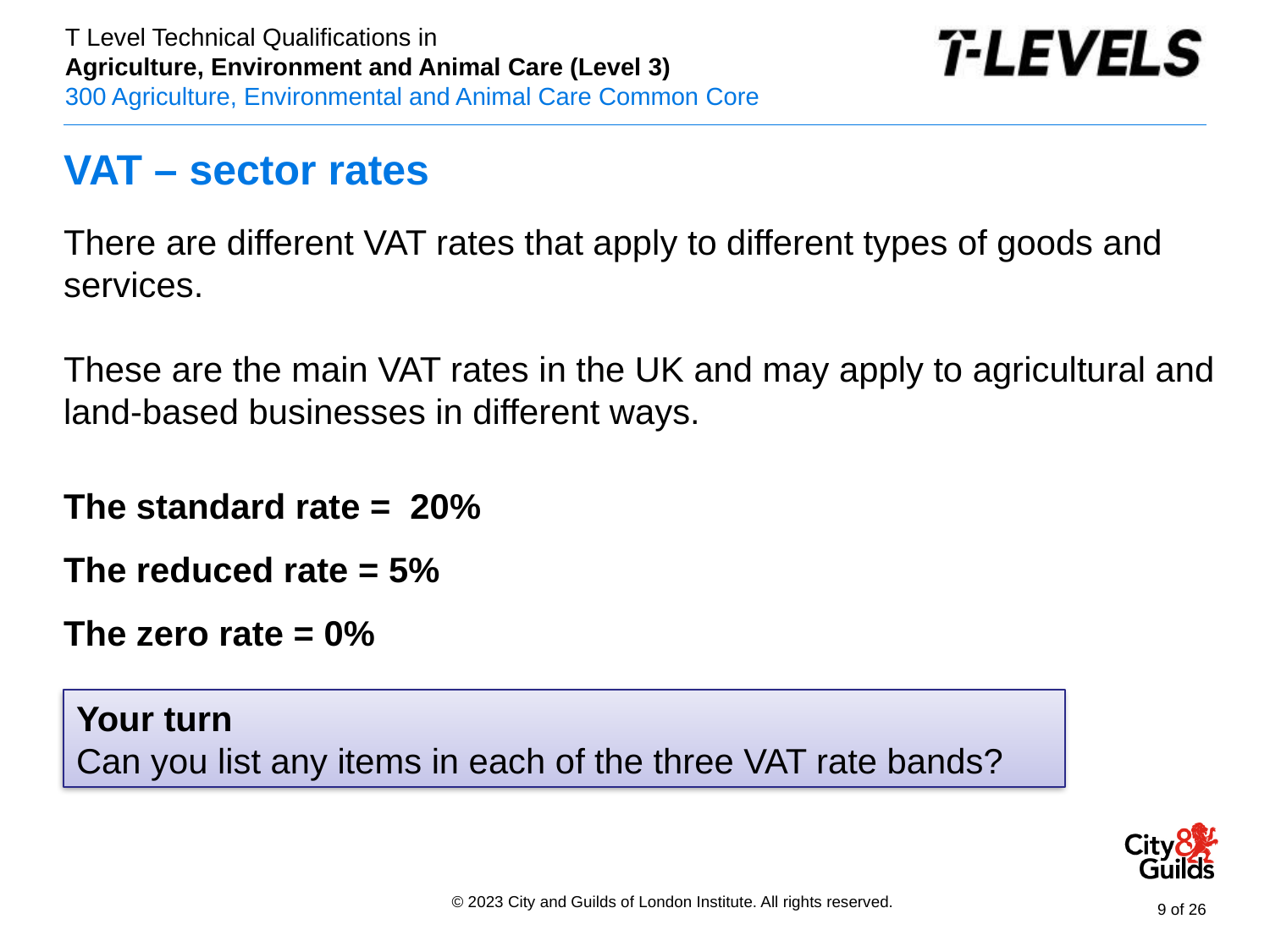

# VAT – sector rates
There are different VAT rates that apply to different types of goods and services.

These are the main VAT rates in the UK and may apply to agricultural and land-based businesses in different ways.

The standard rate =  20%
The reduced rate = 5%
The zero rate = 0%

Your turn
Can you list any items in each of the three VAT rate bands?